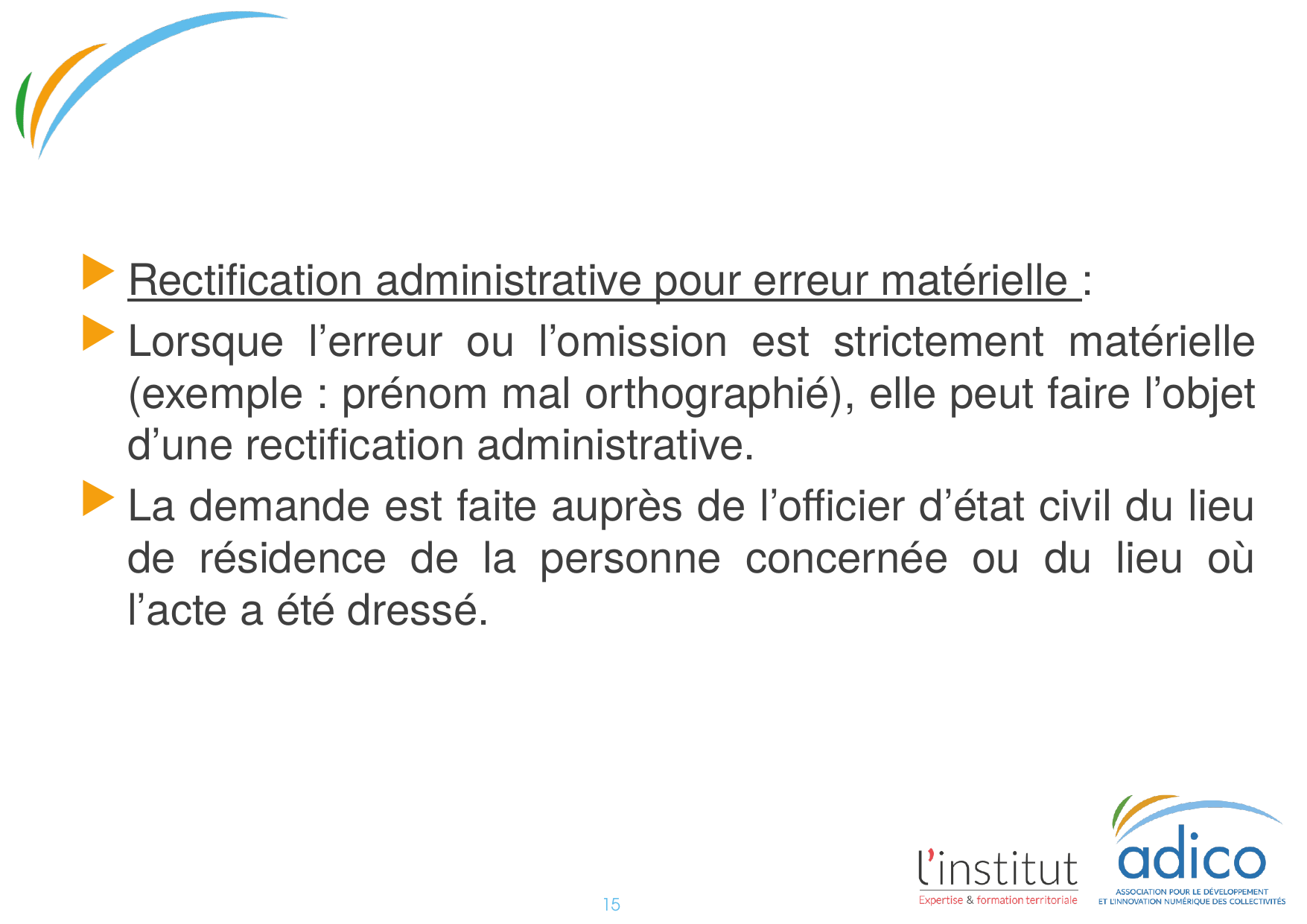

#

Rectification administrative pour erreur matérielle :
Lorsque l’erreur ou l’omission est strictement matérielle (exemple : prénom mal orthographié), elle peut faire l’objet d’une rectification administrative.
La demande est faite auprès de l’officier d’état civil du lieu de résidence de la personne concernée ou du lieu où l’acte a été dressé.